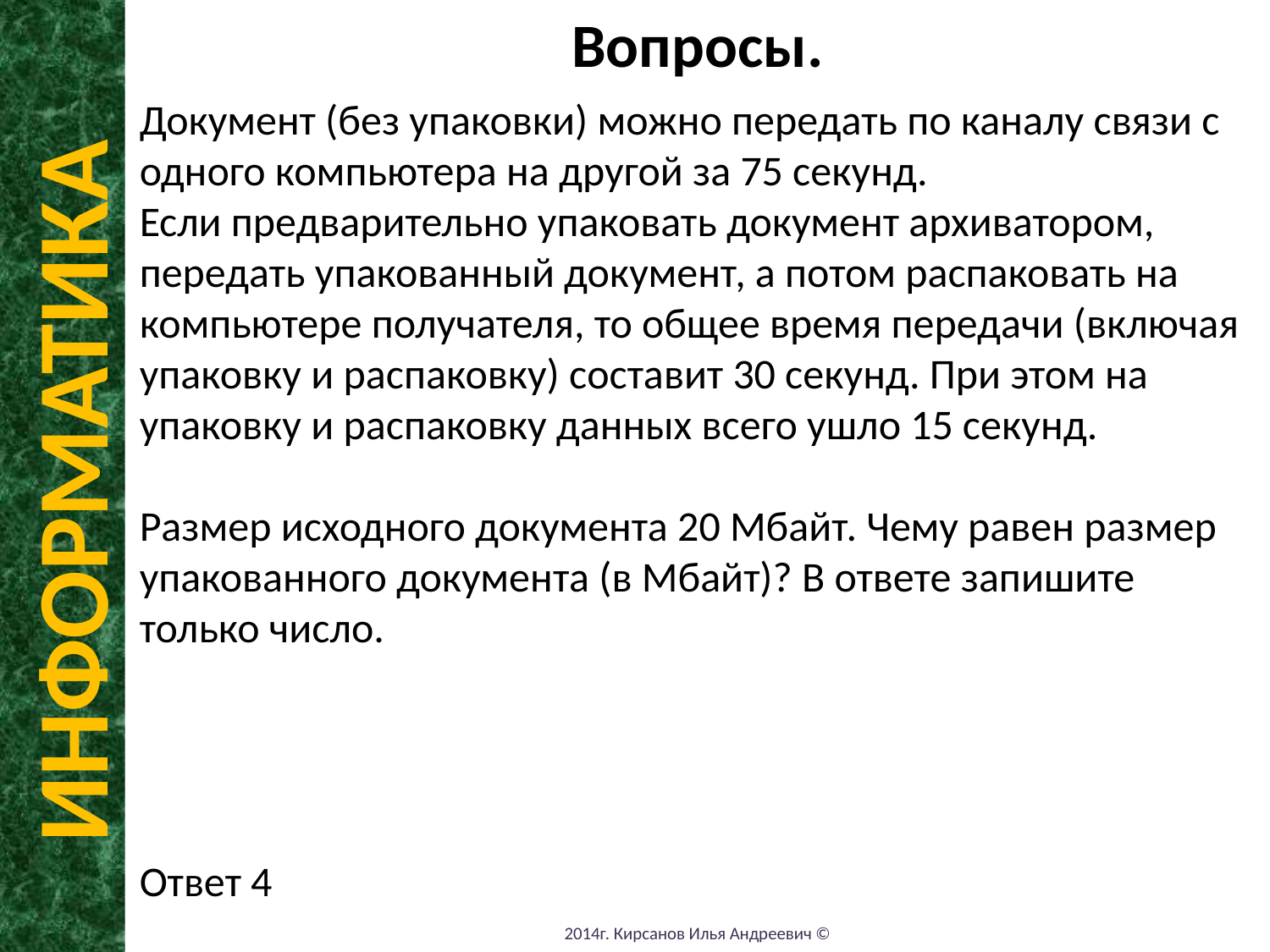

Вопросы.

Документ (без упаковки) можно передать по каналу связи с одного компьютера на другой за 75 секунд.
Если предварительно упаковать документ архиватором, передать упакованный документ, а потом распаковать на компьютере получателя, то общее время передачи (включая упаковку и распаковку) составит 30 секунд. При этом на упаковку и распаковку данных всего ушло 15 секунд.

Размер исходного документа 20 Мбайт. Чему равен размер упакованного документа (в Мбайт)? В ответе запишите только число.

Ответ 4

ИНФОРМАТИКА
2014г. Кирсанов Илья Андреевич ©